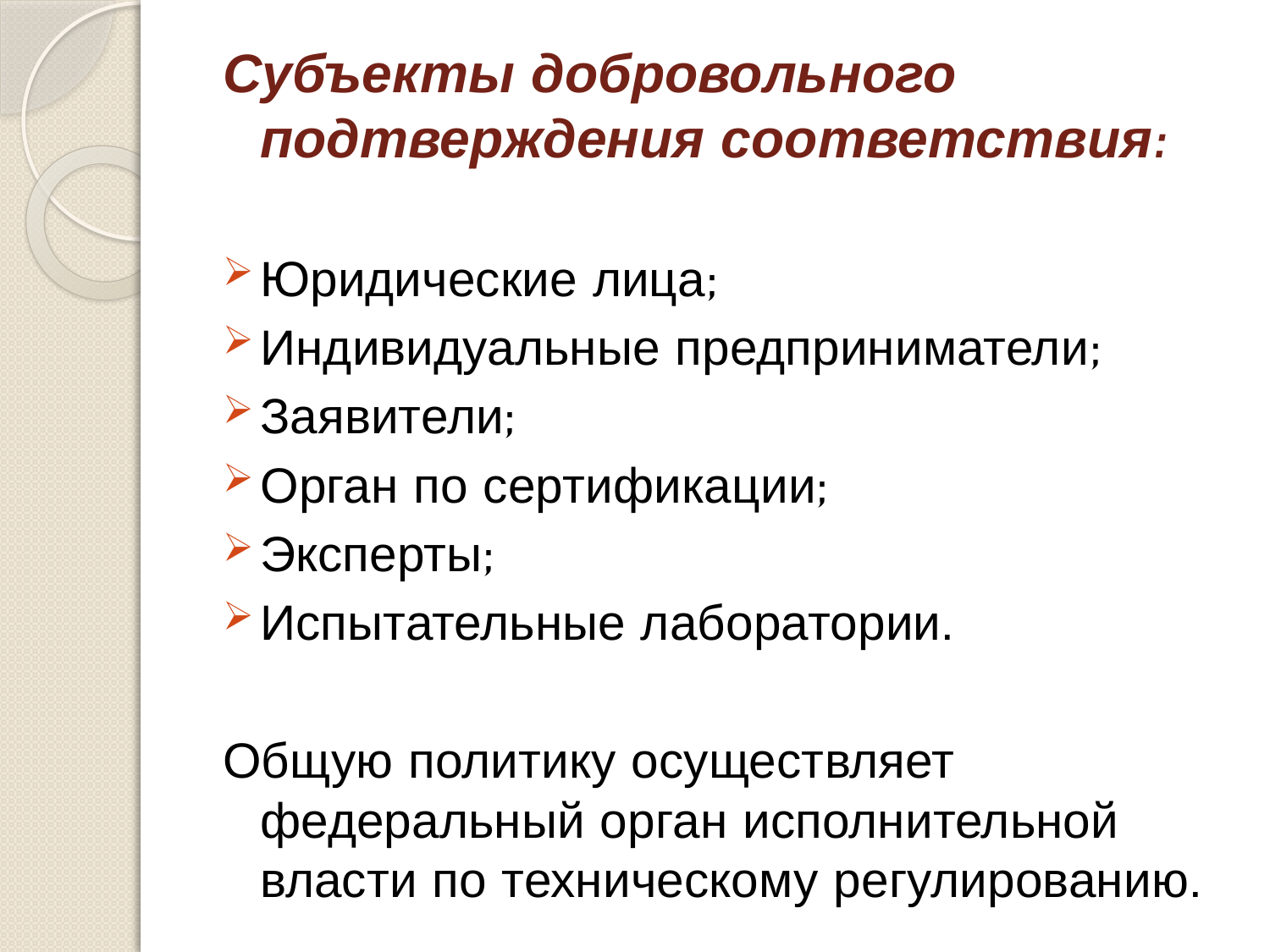

Субъекты добровольного подтверждения соответствия:

Юридические лица;
Индивидуальные предприниматели;
Заявители;
Орган по сертификации;
Эксперты;
Испытательные лаборатории.

Общую политику осуществляет федеральный орган исполнительной власти по техническому регулированию.